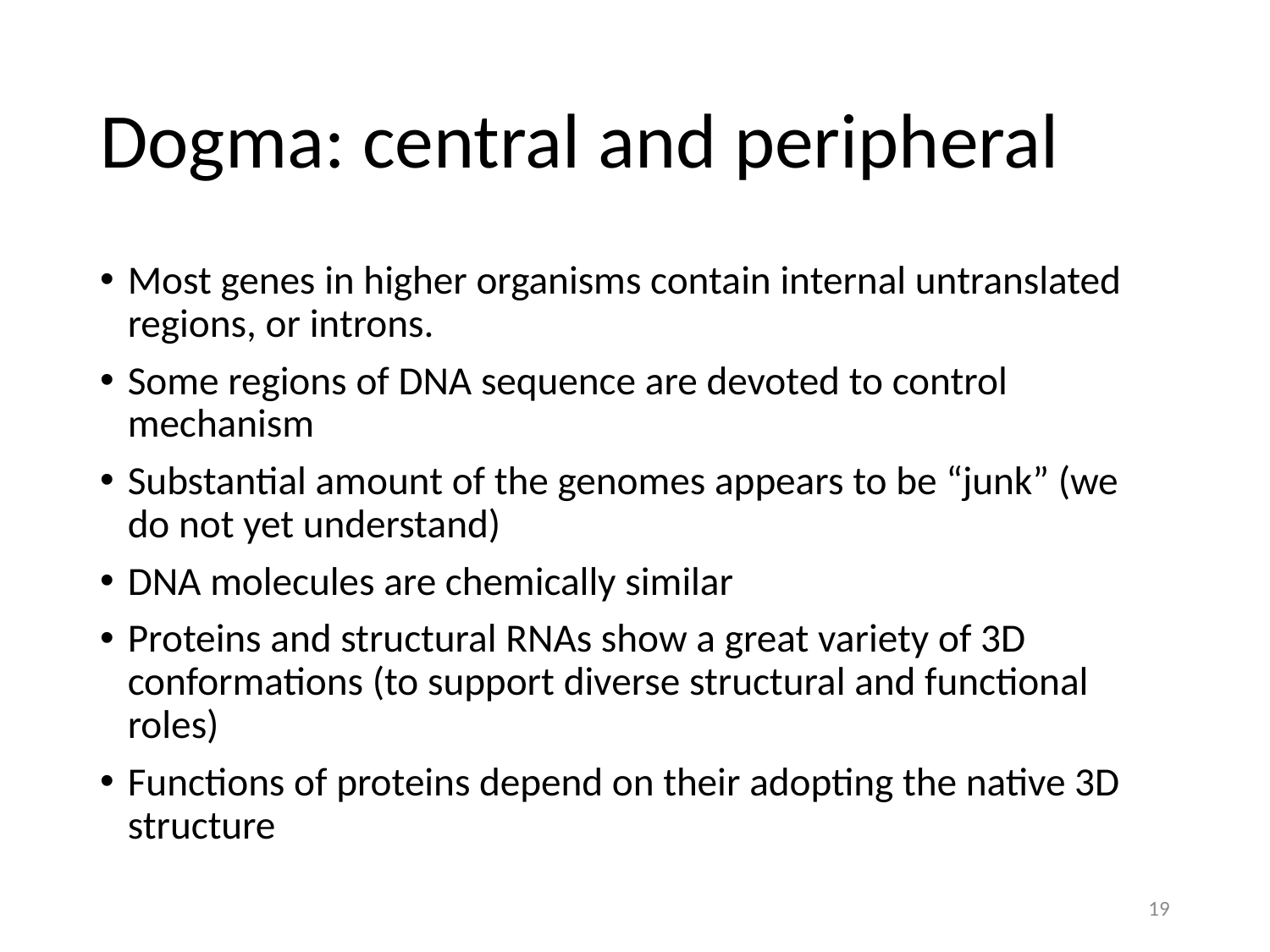

# Dogma: central and peripheral
Most genes in higher organisms contain internal untranslated regions, or introns.
Some regions of DNA sequence are devoted to control mechanism
Substantial amount of the genomes appears to be “junk” (we do not yet understand)
DNA molecules are chemically similar
Proteins and structural RNAs show a great variety of 3D conformations (to support diverse structural and functional roles)
Functions of proteins depend on their adopting the native 3D structure

19